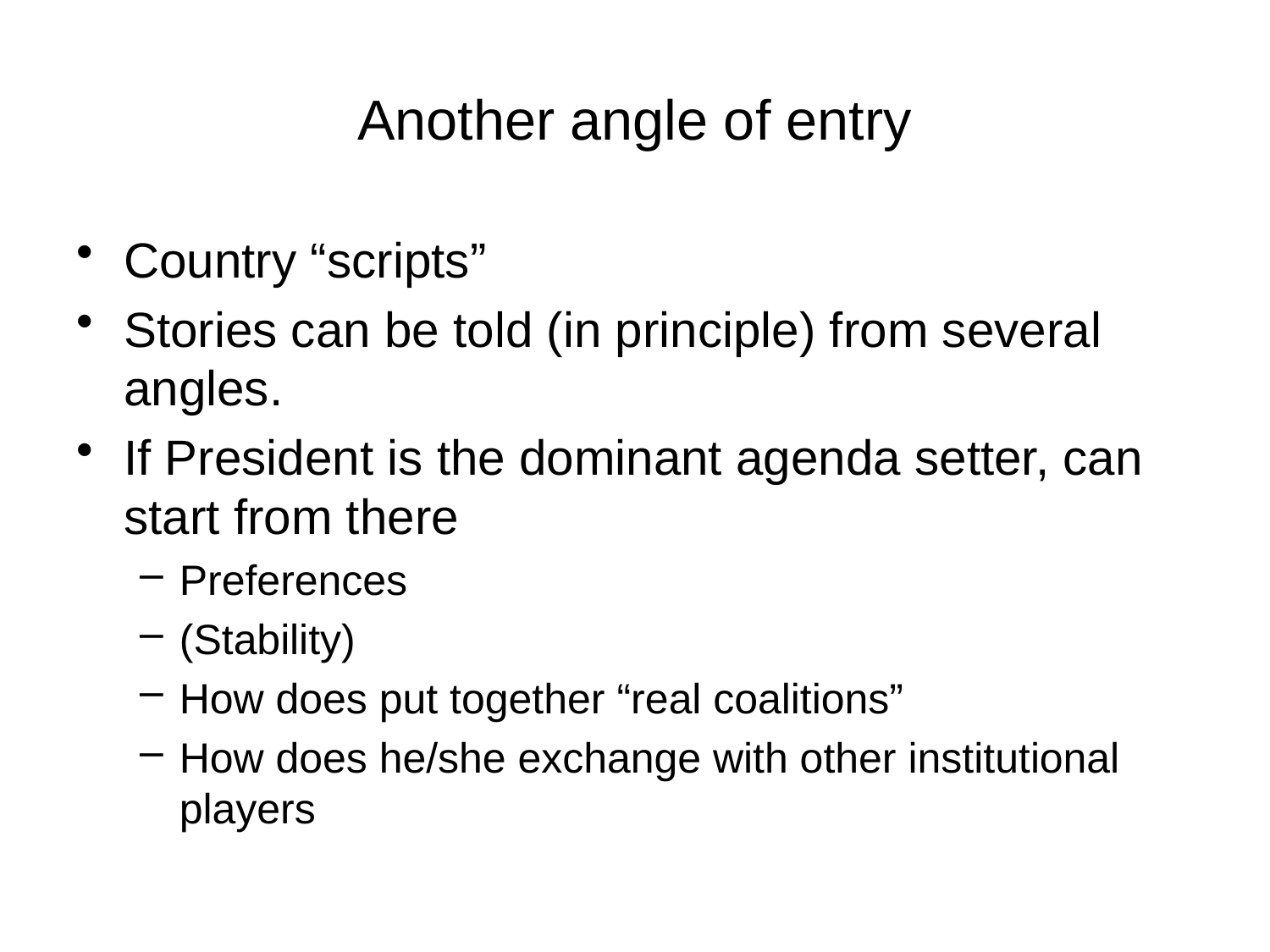

# Another angle of entry
Country “scripts”
Stories can be told (in principle) from several angles.
If President is the dominant agenda setter, can start from there
Preferences
(Stability)
How does put together “real coalitions”
How does he/she exchange with other institutional players